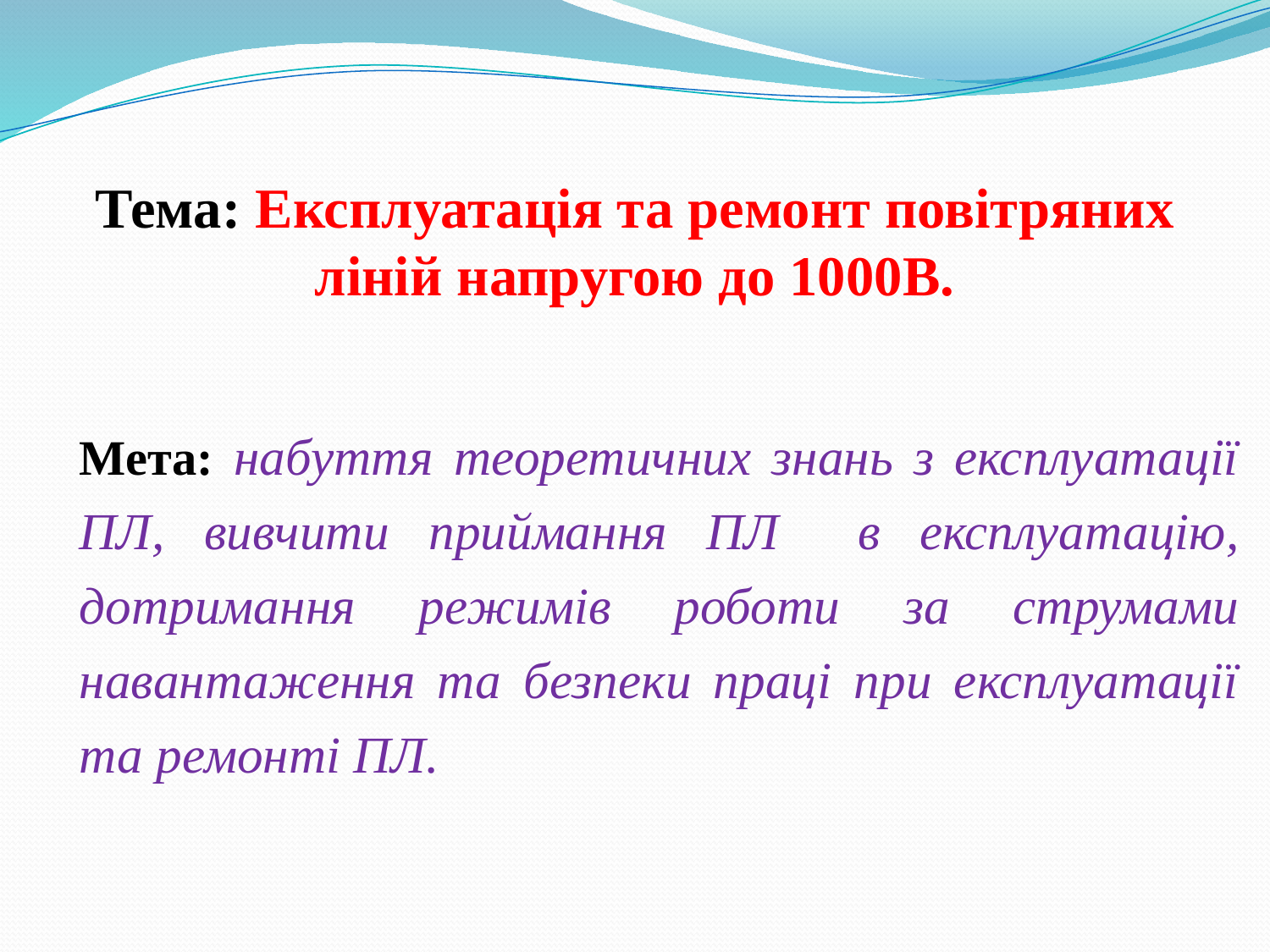

# Тема: Експлуатація та ремонт повітряних ліній напругою до 1000В.
Мета: набуття теоретичних знань з експлуатації ПЛ, вивчити приймання ПЛ  в експлуатацію, дотримання режимів роботи за струмами навантаження та безпеки праці при експлуатації та ремонті ПЛ.